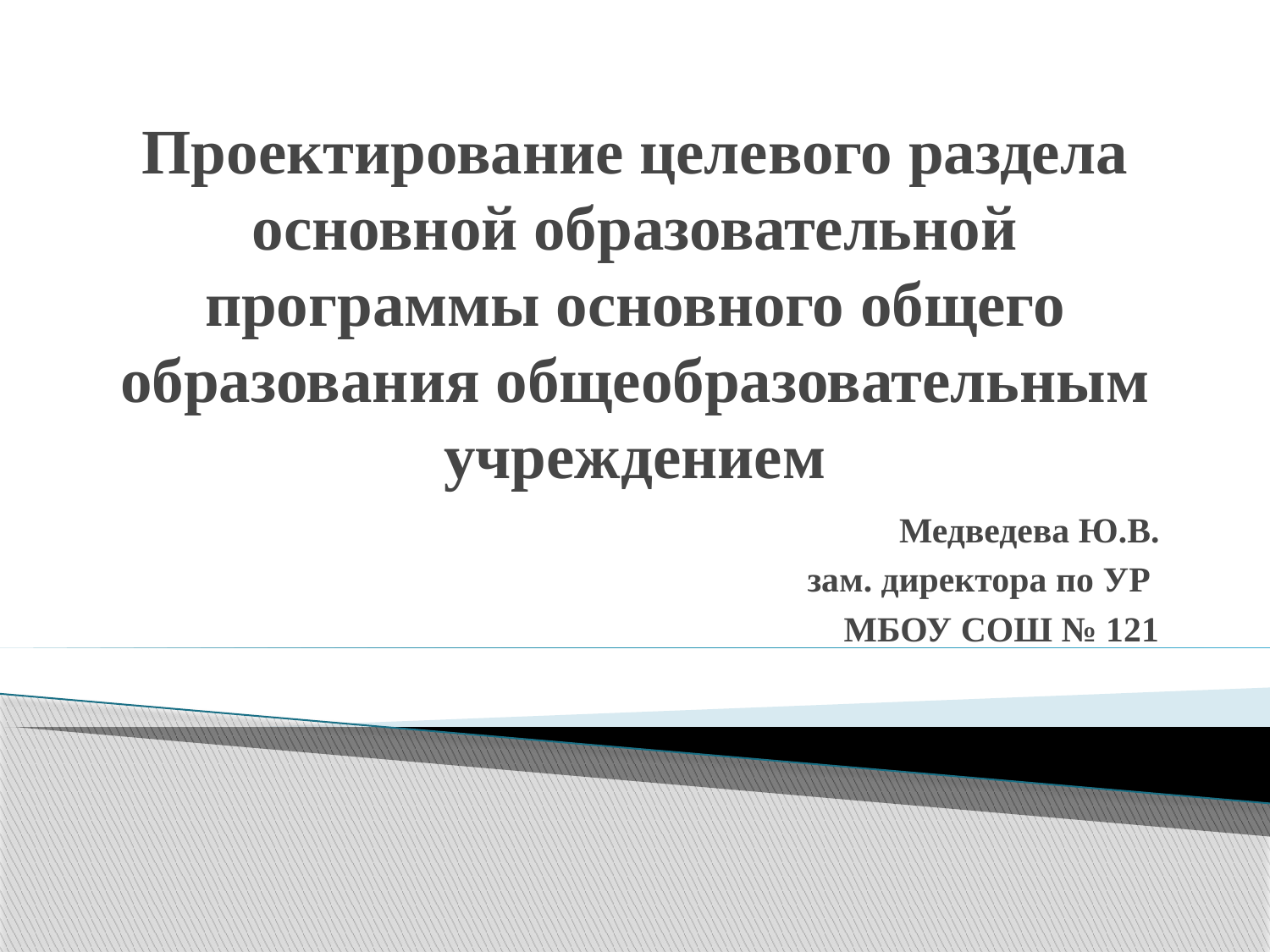

# Проектирование целевого раздела основной образовательной программы основного общего образования общеобразовательным учреждением
Медведева Ю.В.
зам. директора по УР
МБОУ СОШ № 121